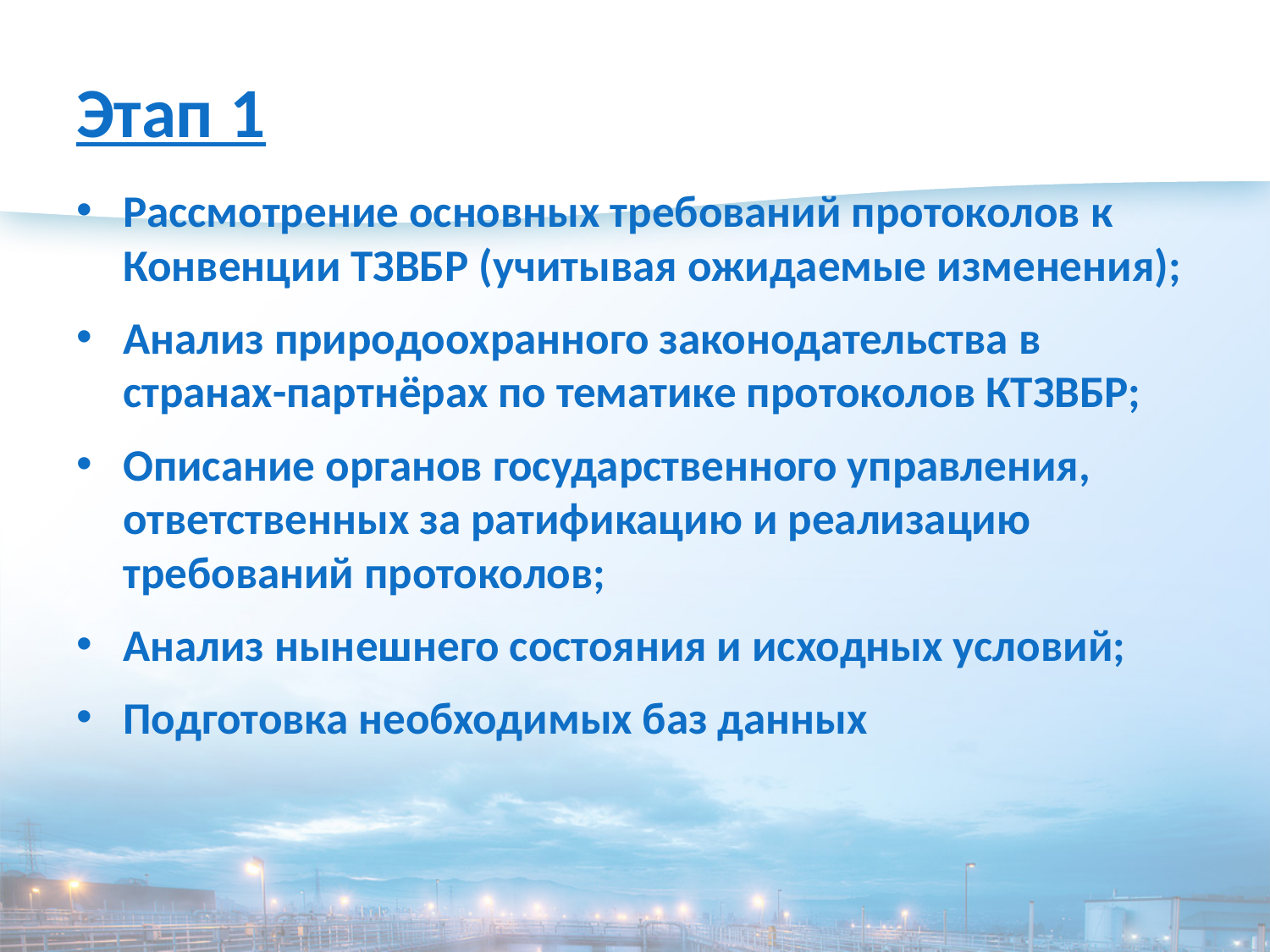

# Этап 1
Рассмотрение основных требований протоколов к Конвенции ТЗВБР (учитывая ожидаемые изменения);
Анализ природоохранного законодательства в странах-партнёрах по тематике протоколов КТЗВБР;
Описание органов государственного управления, ответственных за ратификацию и реализацию требований протоколов;
Анализ нынешнего состояния и исходных условий;
Подготовка необходимых баз данных